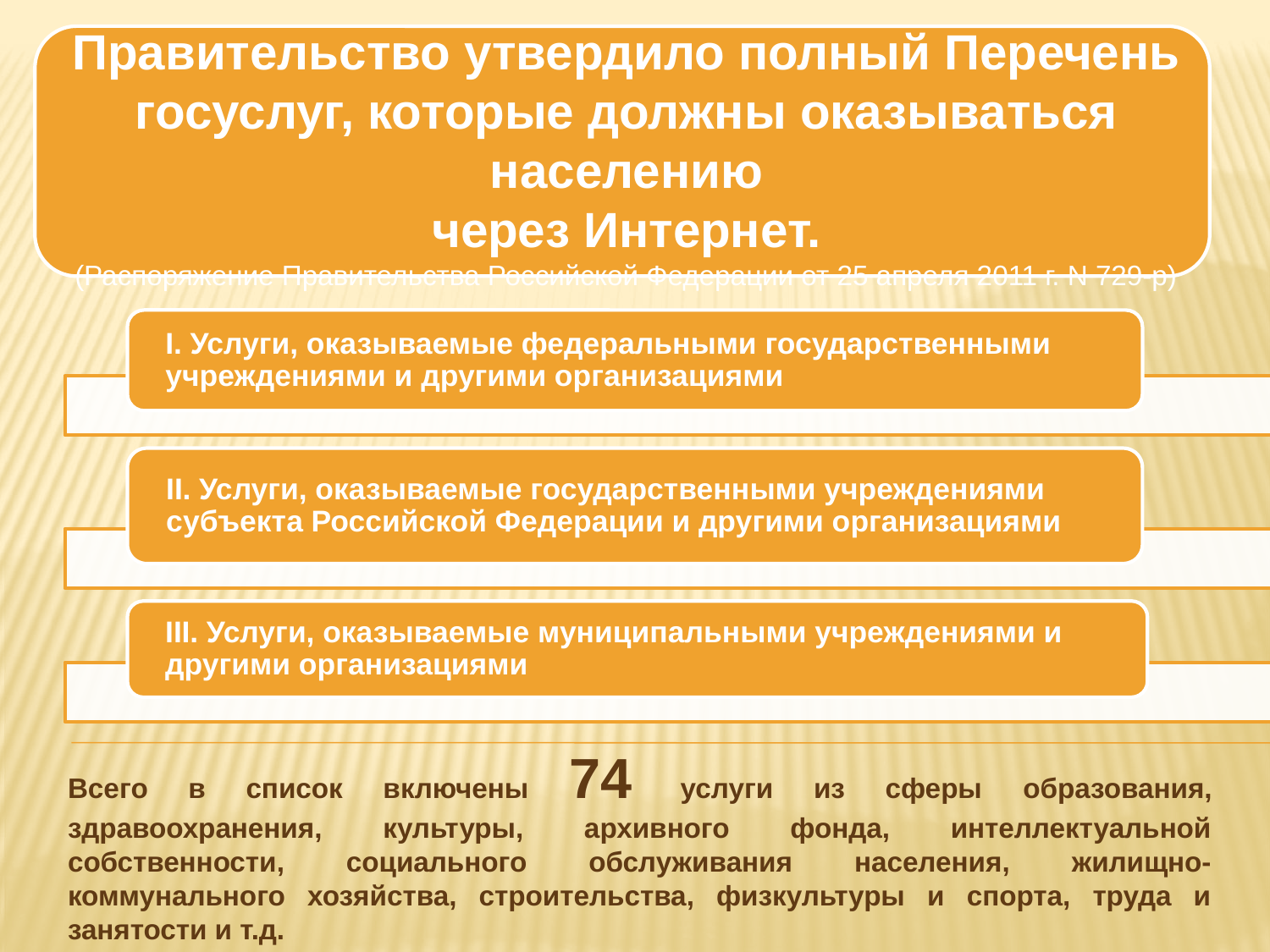

Правительство утвердило полный Перечень госуслуг, которые должны оказываться населению
через Интернет.
(Распоряжение Правительства Российской Федерации от 25 апреля 2011 г. N 729-р)
I. Услуги, оказываемые федеральными государственными учреждениями и другими организациями
II. Услуги, оказываемые государственными учреждениями субъекта Российской Федерации и другими организациями
III. Услуги, оказываемые муниципальными учреждениями и другими организациями
Всего в список включены 74 услуги из сферы образования, здравоохранения, культуры, архивного фонда, интеллектуальной собственности, социального обслуживания населения, жилищно-коммунального хозяйства, строительства, физкультуры и спорта, труда и занятости и т.д.